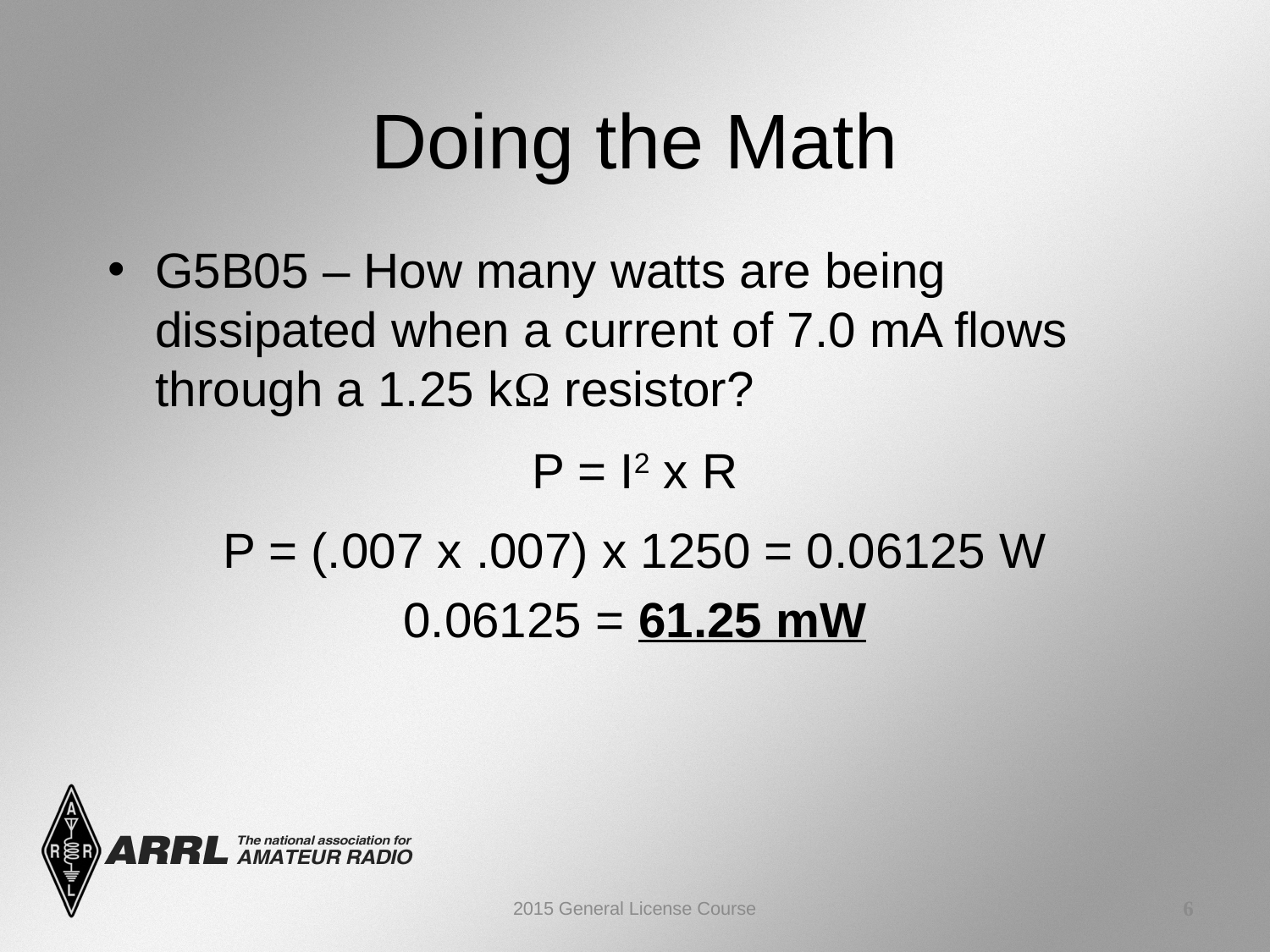

Doing the Math
G5B05 – How many watts are being dissipated when a current of 7.0 mA flows through a 1.25 kΩ resistor?
P = I2 x R
P = (.007 x .007) x 1250 = 0.06125 W
0.06125 = 61.25 mW

2015 General License Course
6